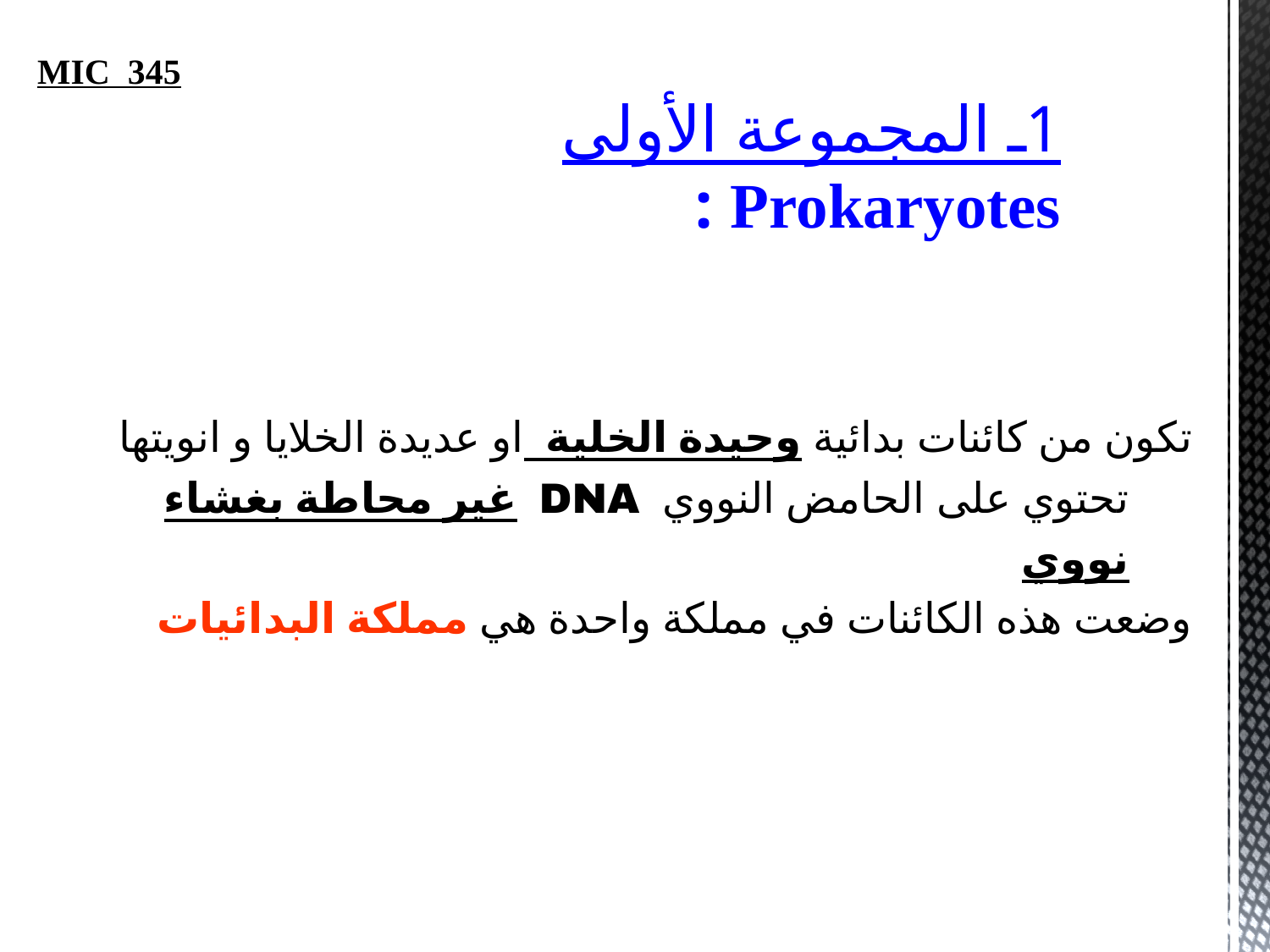

MIC  345
1ـ المجموعة الأولى Prokaryotes :
تكون من كائنات بدائية وحيدة الخلية  او عديدة الخلايا و انويتها تحتوي على الحامض النووي  DNA  غير محاطة بغشاء نووي
وضعت هذه الكائنات في مملكة واحدة هي مملكة البدائيات